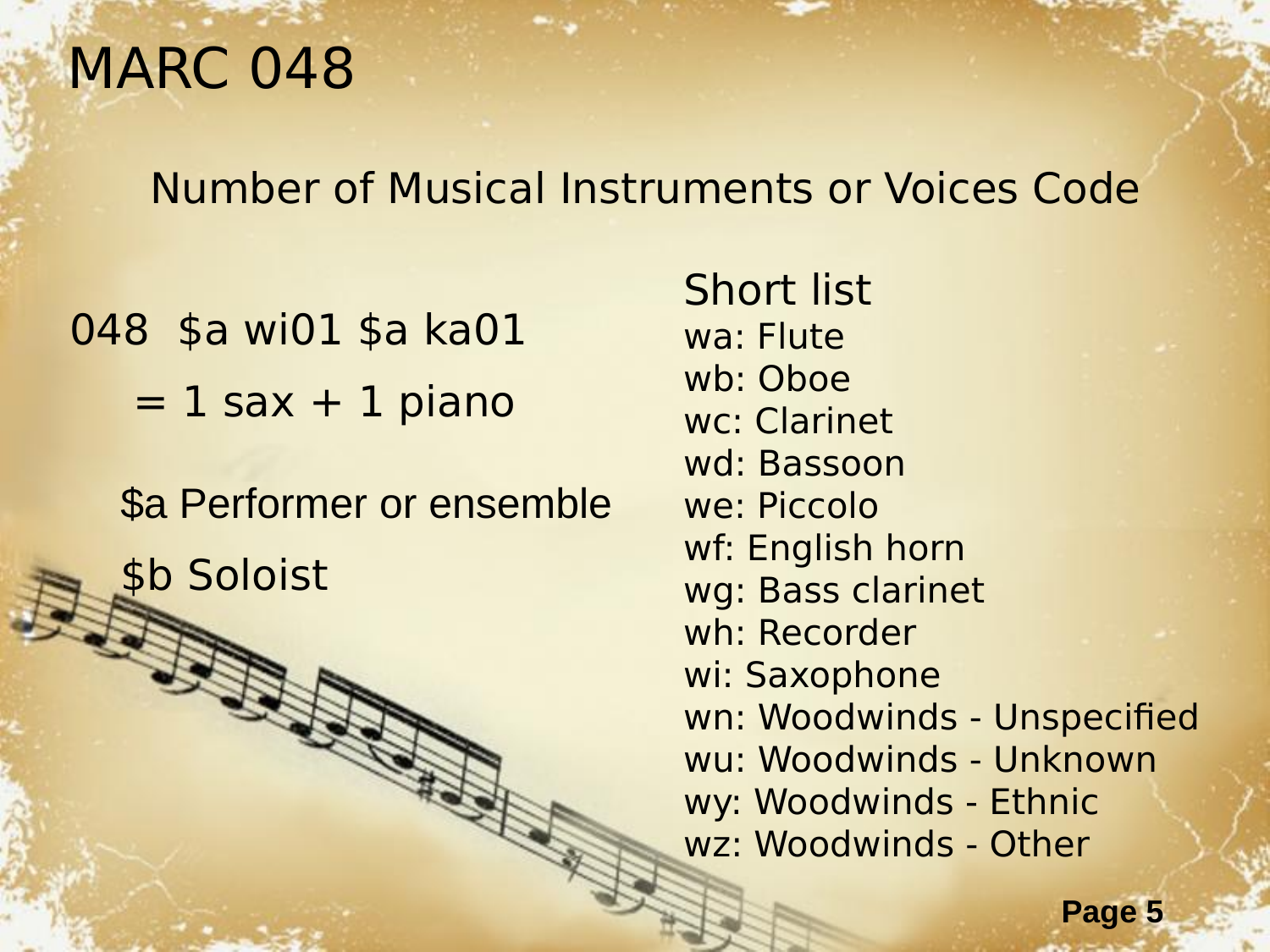

MARC 048
Number of Musical Instruments or Voices Code

Short list
wa: Flute
wb: Oboe
wc: Clarinet
wd: Bassoon
we: Piccolo
wf: English horn
wg: Bass clarinet
wh: Recorder
wi: Saxophone
wn: Woodwinds - Unspecified
wu: Woodwinds - Unknown
wy: Woodwinds - Ethnic
wz: Woodwinds - Other

048  $a wi01 $a ka01

= 1 sax + 1 piano

$a Performer or ensemble

$b Soloist